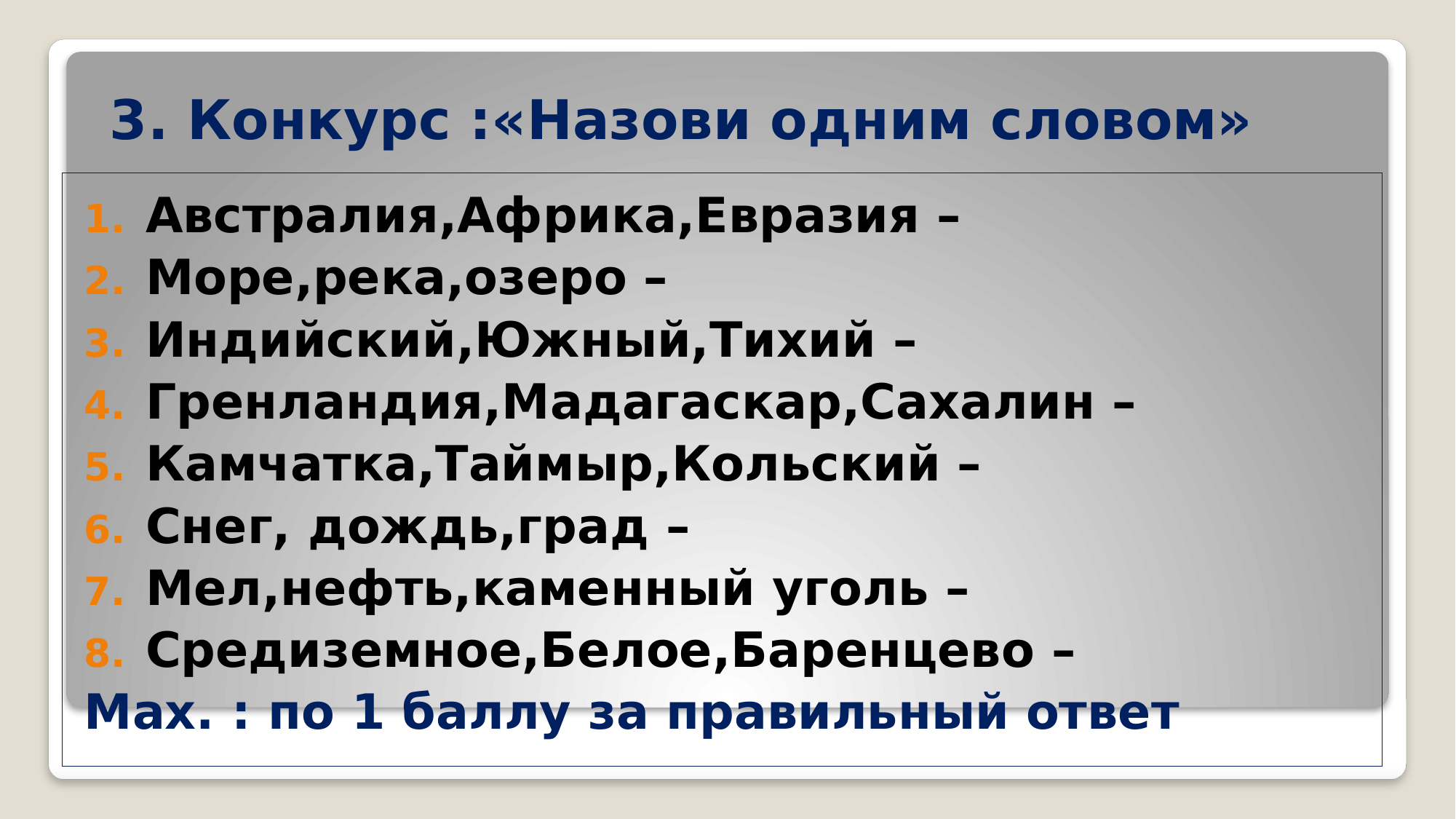

# 3. Конкурс :«Назови одним словом»
Австралия,Африка,Евразия –
Море,река,озеро –
Индийский,Южный,Тихий –
Гренландия,Мадагаскар,Сахалин –
Камчатка,Таймыр,Кольский –
Снег, дождь,град –
Мел,нефть,каменный уголь –
Средиземное,Белое,Баренцево –
Мах. : по 1 баллу за правильный ответ